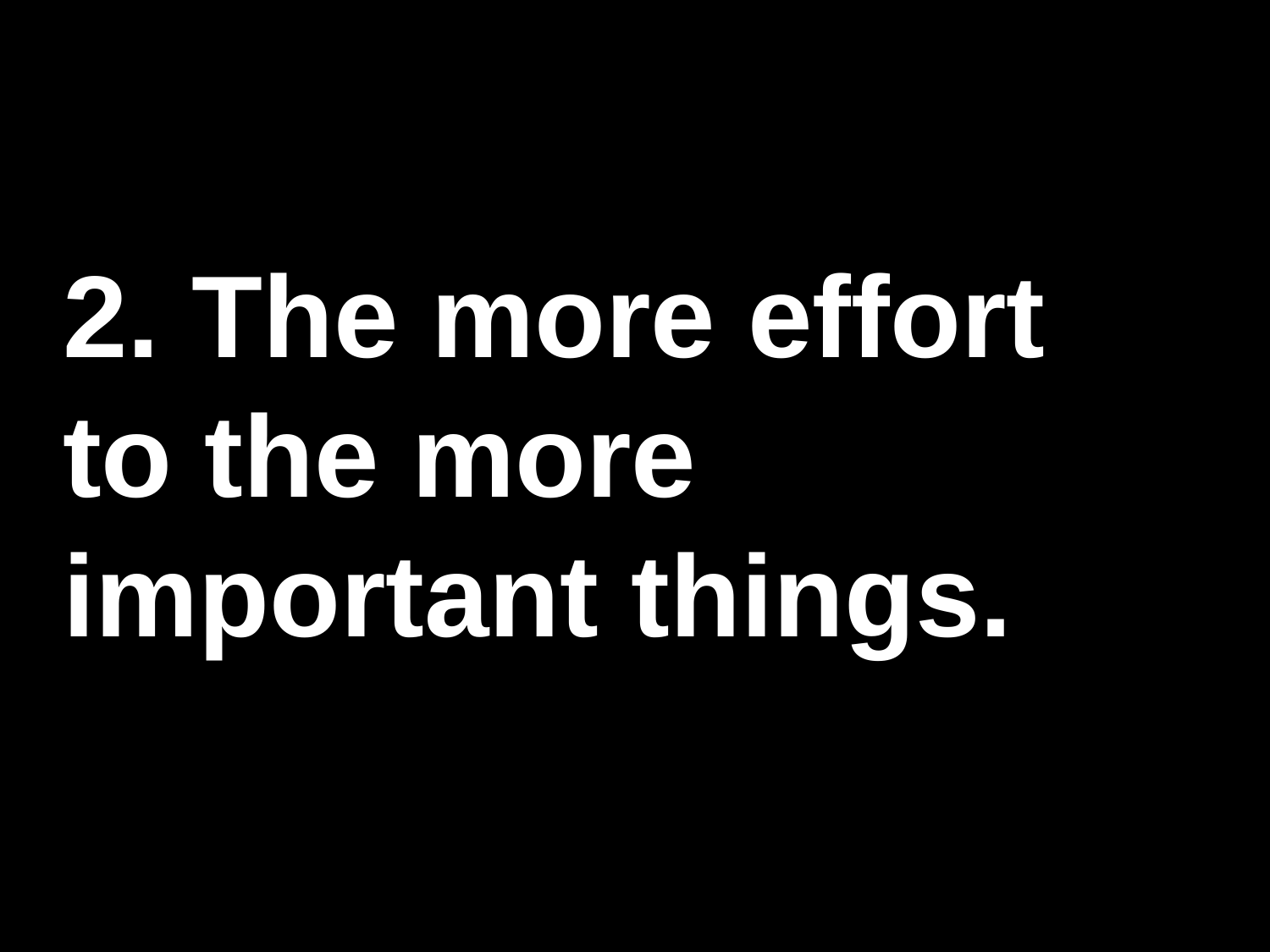

# 2. The more effort to the more important things.